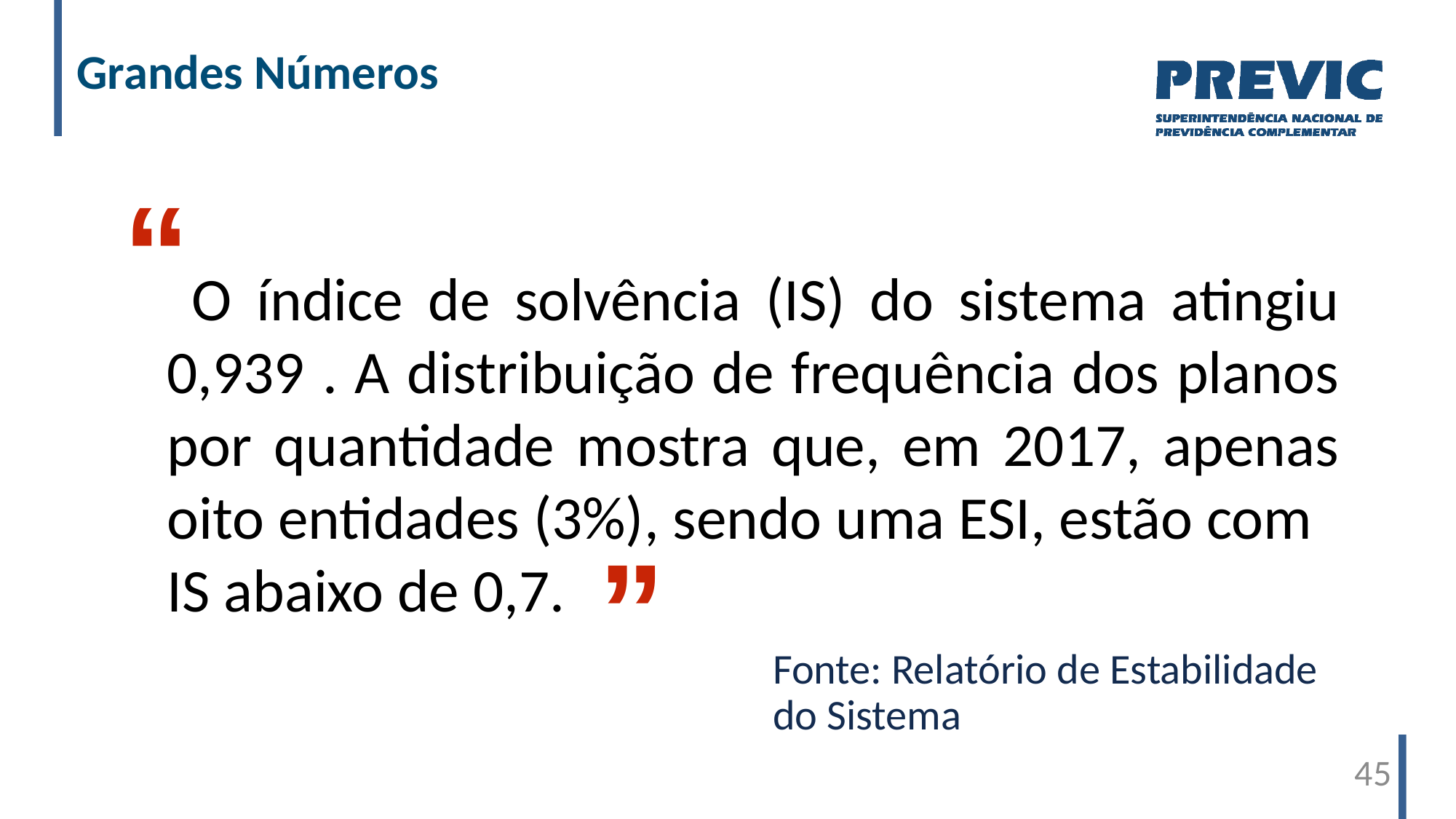

Grandes Números

“
 O índice de solvência (IS) do sistema atingiu 0,939 . A distribuição de frequência dos planos por quantidade mostra que, em 2017, apenas oito entidades (3%), sendo uma ESI, estão com
IS abaixo de 0,7.

”
Fonte: Relatório de Estabilidade do Sistema